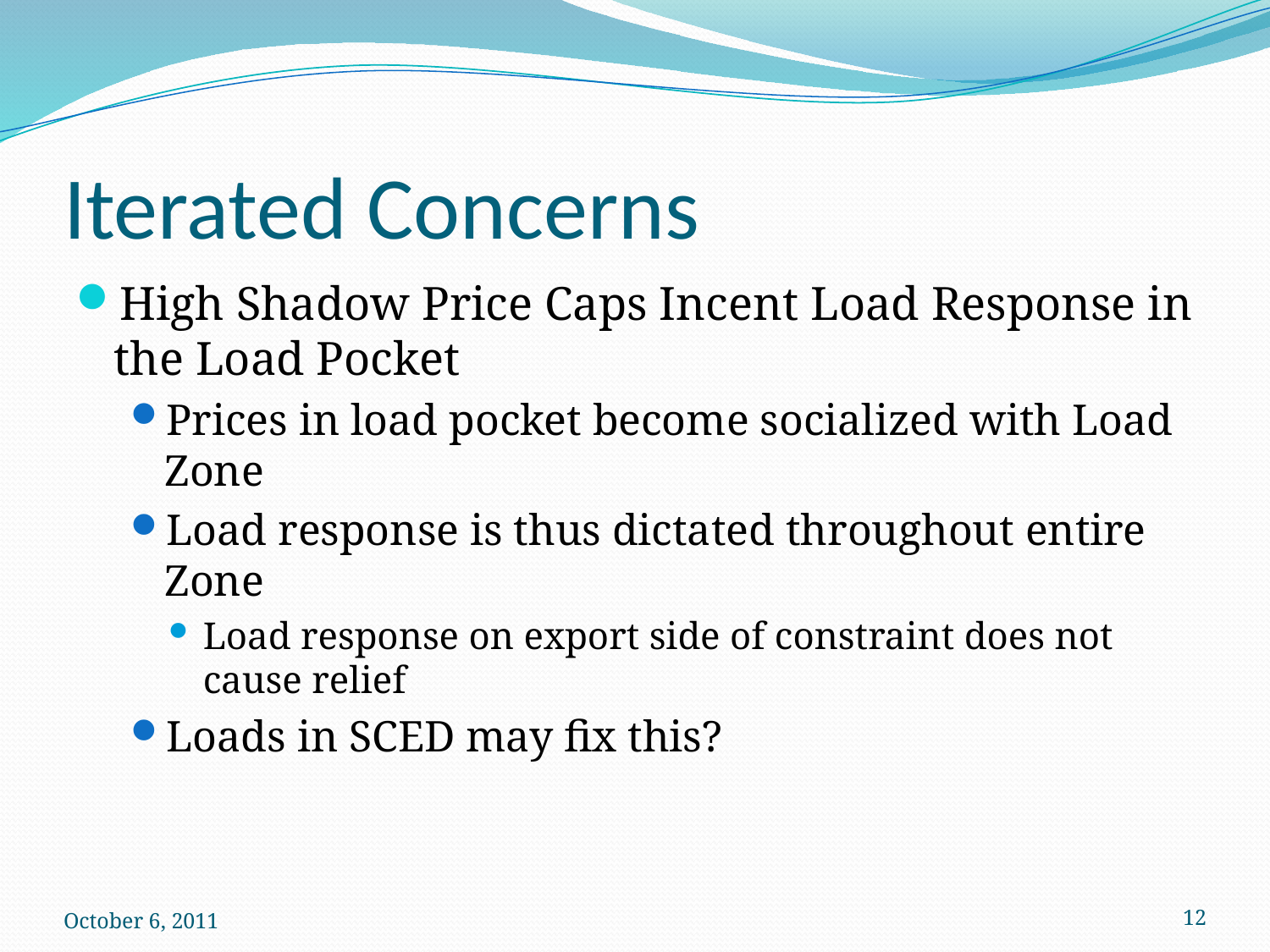

# Iterated Concerns
High Shadow Price Caps Incent Load Response in the Load Pocket
Prices in load pocket become socialized with Load Zone
Load response is thus dictated throughout entire Zone
Load response on export side of constraint does not cause relief
Loads in SCED may fix this?

October 6, 2011
12